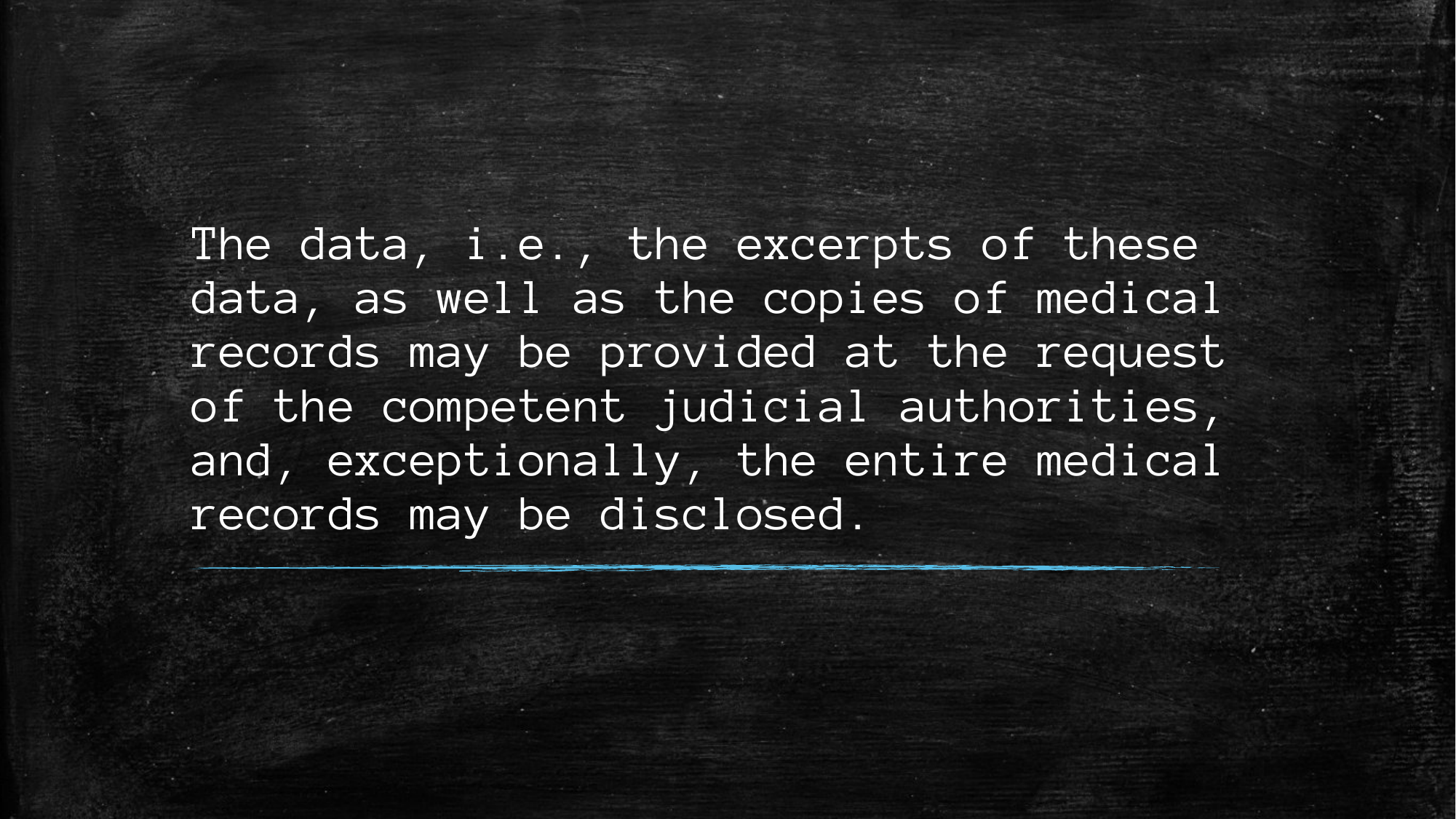

# The data, i.e., the excerpts of these data, as well as the copies of medical records may be provided at the request of the competent judicial authorities, and, exceptionally, the entire medical records may be disclosed.